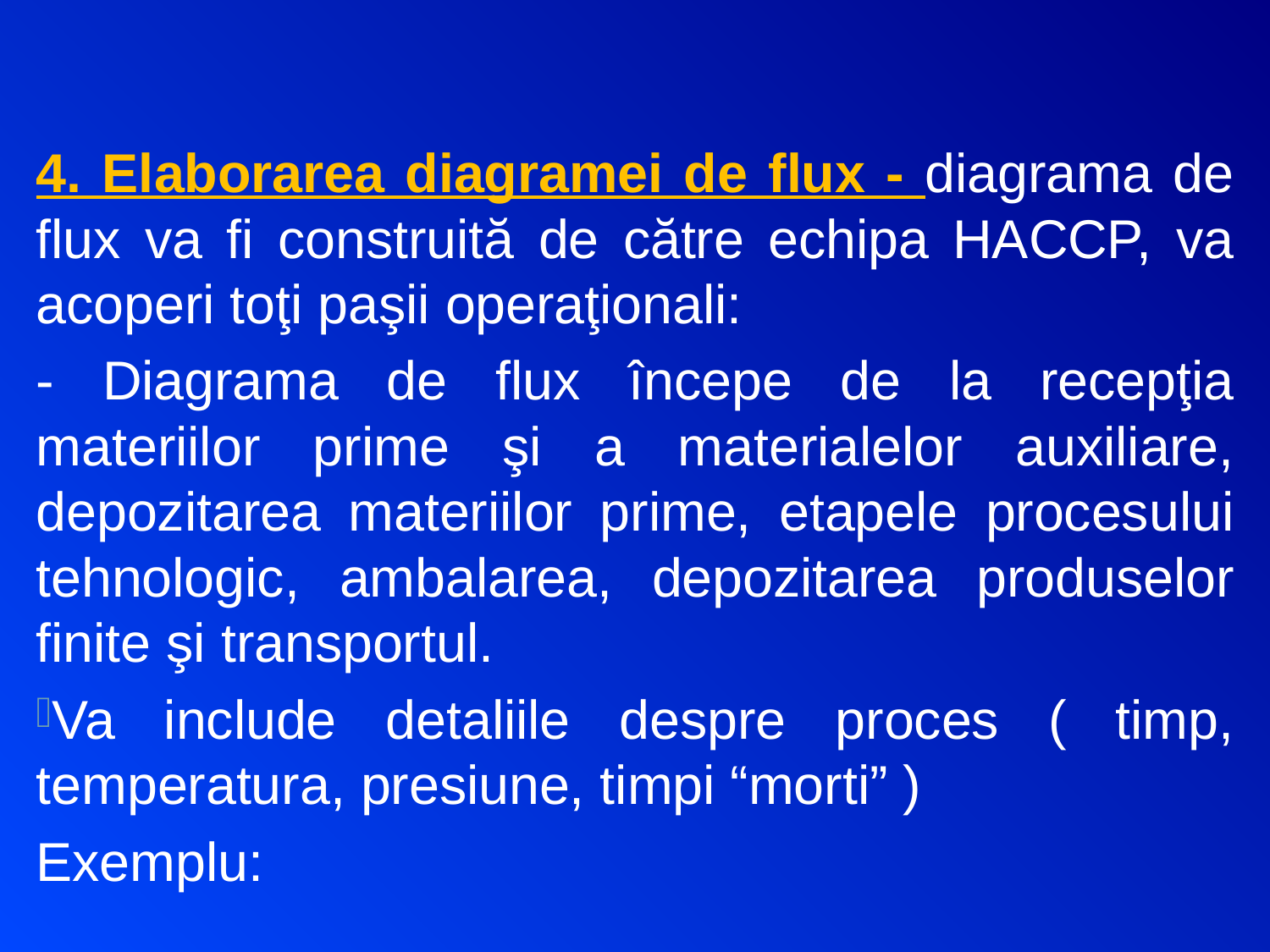

4. Elaborarea diagramei de flux - diagrama de flux va fi construită de către echipa HACCP, va acoperi toţi paşii operaţionali:
- Diagrama de flux începe de la recepţia materiilor prime şi a materialelor auxiliare, depozitarea materiilor prime, etapele procesului tehnologic, ambalarea, depozitarea produselor finite şi transportul.
Va include detaliile despre proces ( timp, temperatura, presiune, timpi “morti” )
Exemplu: